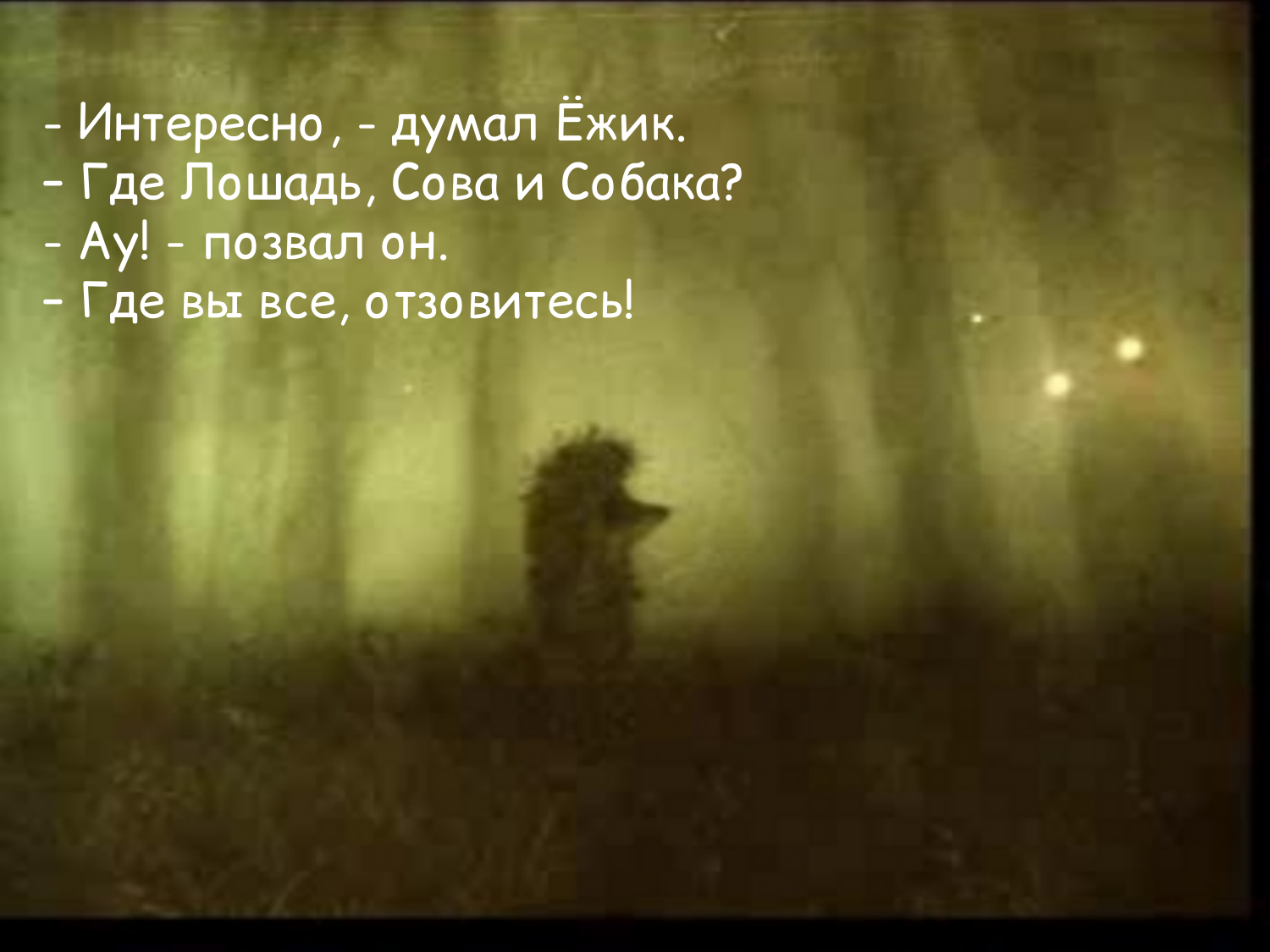

# - Интересно, - думал Ёжик. – Где Лошадь, Сова и Собака? - Ау! - позвал он. – Где вы все, отзовитесь!